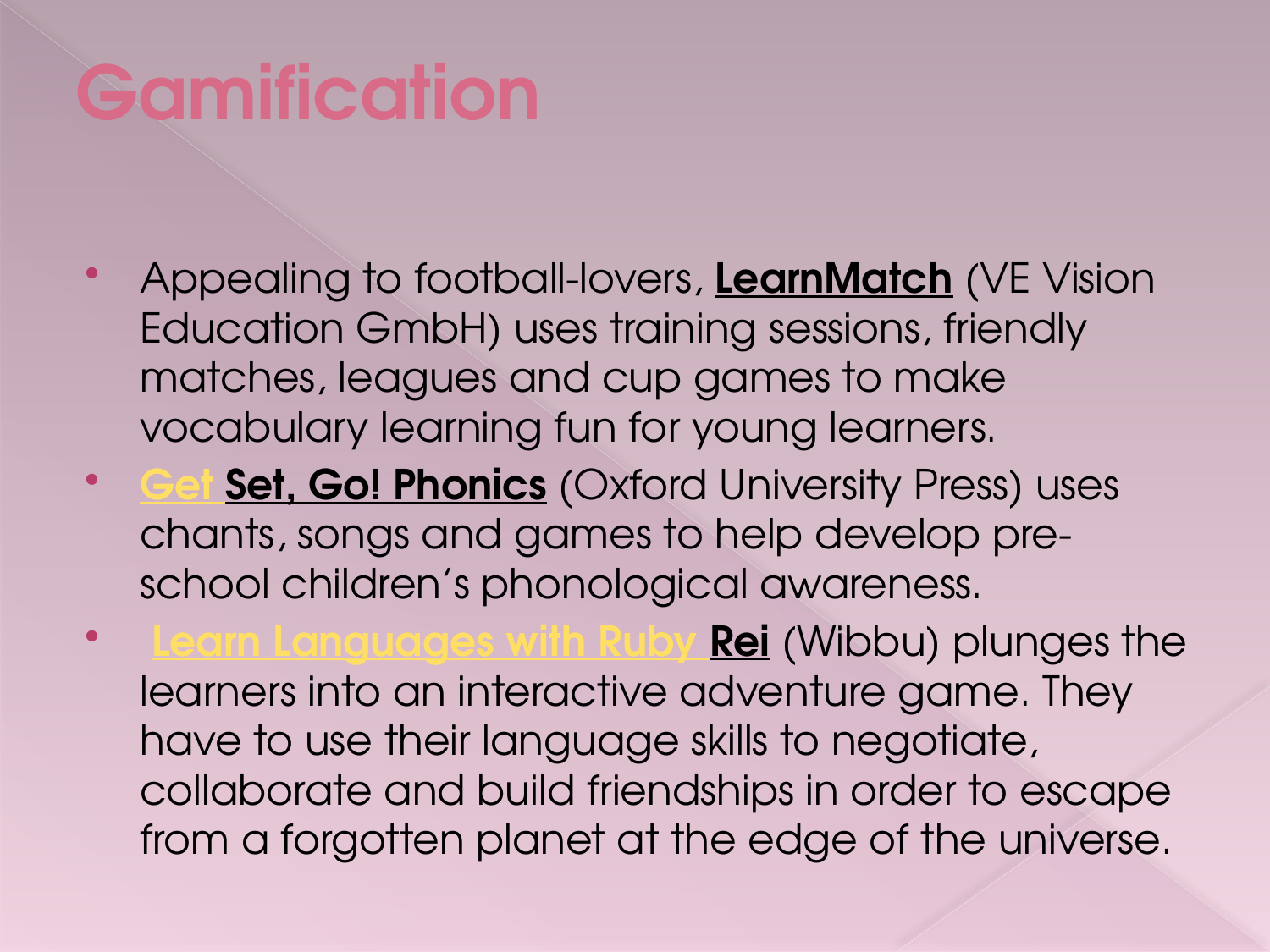

# Gamification
Appealing to football-lovers, LearnMatch (VE Vision Education GmbH) uses training sessions, friendly matches, leagues and cup games to make vocabulary learning fun for young learners.
Get Set, Go! Phonics (Oxford University Press) uses chants, songs and games to help develop pre-school children’s phonological awareness.
 Learn Languages with Ruby Rei (Wibbu) plunges the learners into an interactive adventure game. They have to use their language skills to negotiate, collaborate and build friendships in order to escape from a forgotten planet at the edge of the universe.